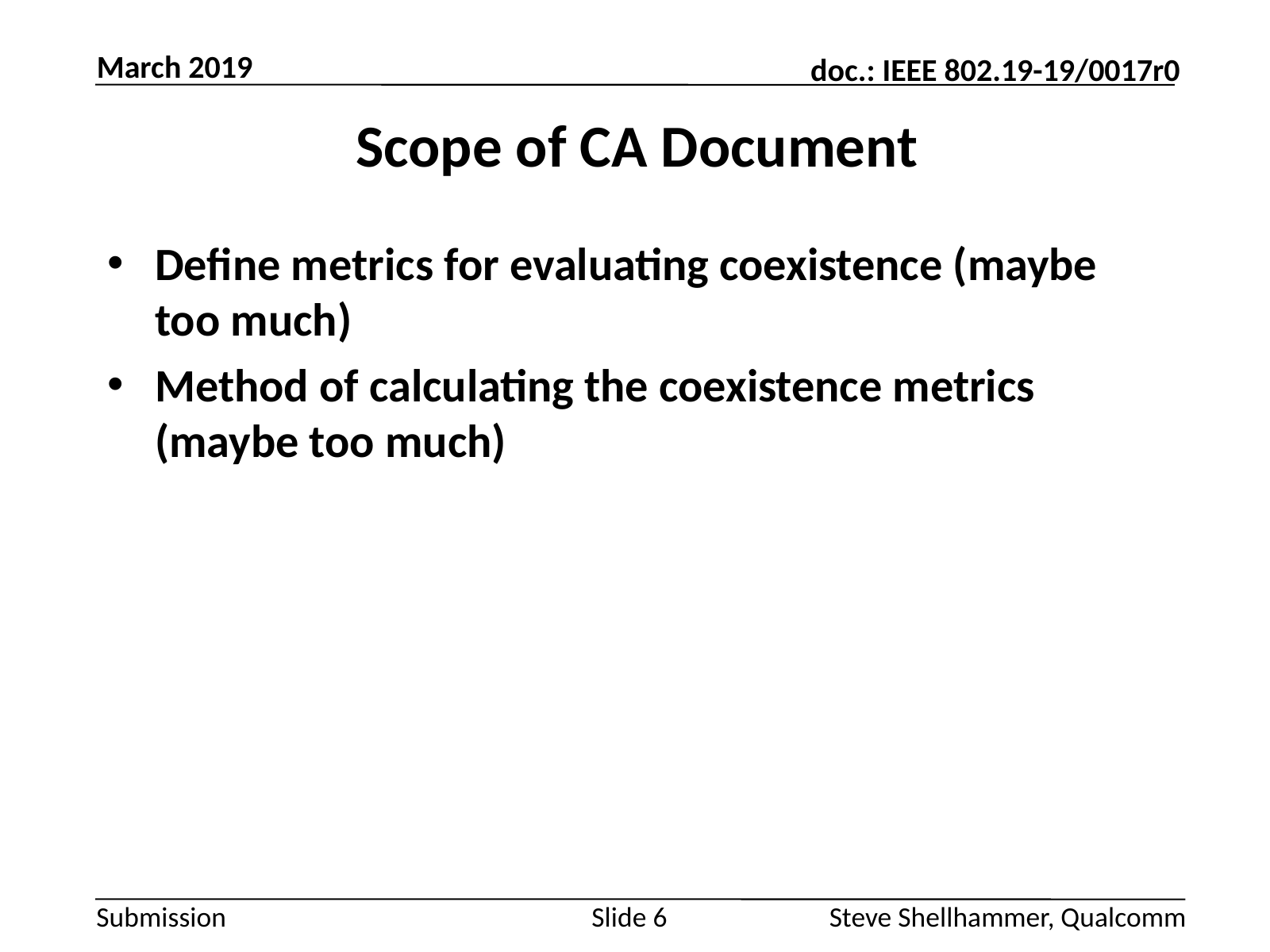

March 2019
# Scope of CA Document
Define metrics for evaluating coexistence (maybe too much)
Method of calculating the coexistence metrics (maybe too much)
Slide 6
Steve Shellhammer, Qualcomm